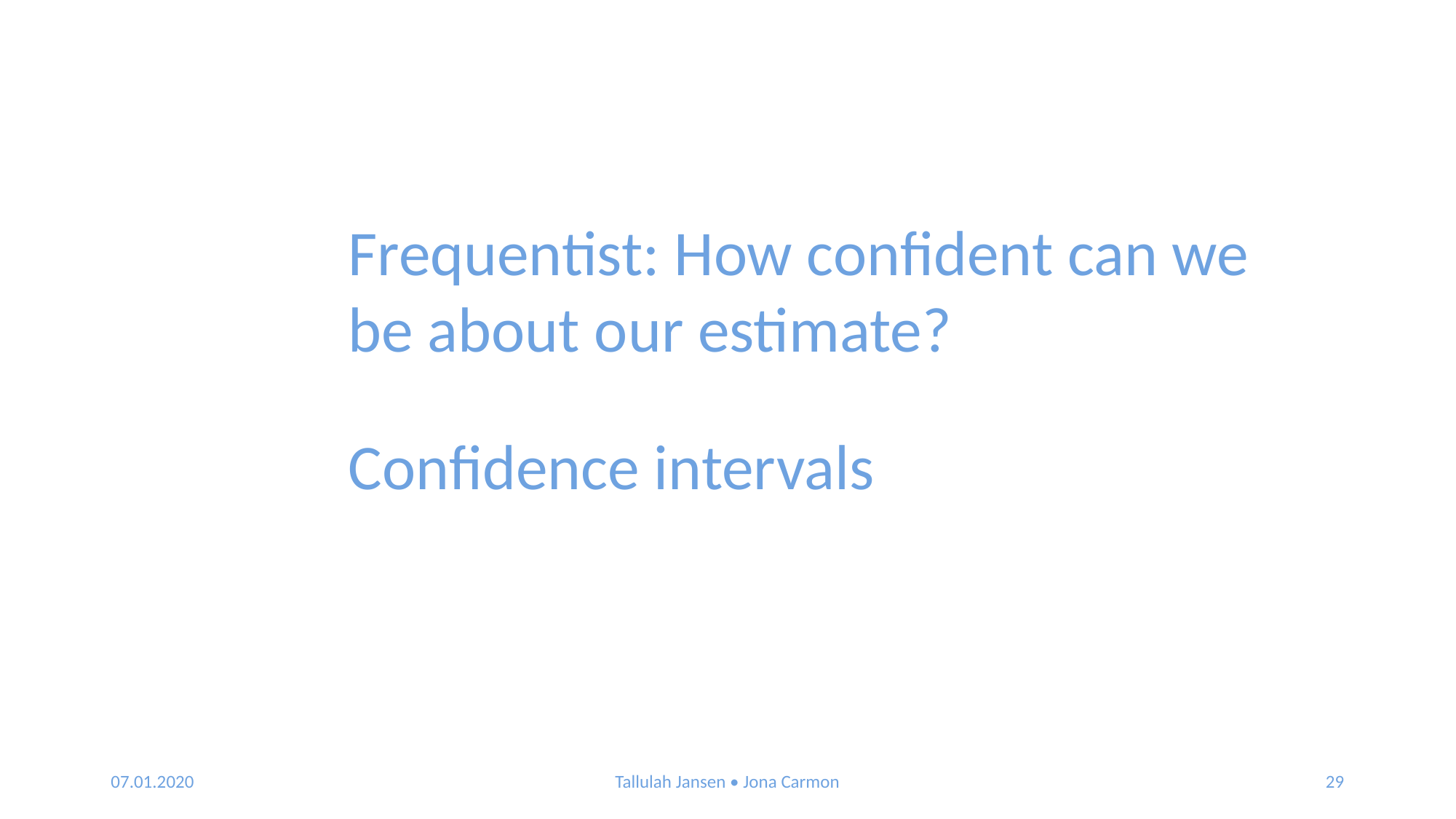

Frequentist: How confident can we be about our estimate?
Confidence intervals
07.01.2020
Tallulah Jansen • Jona Carmon
29